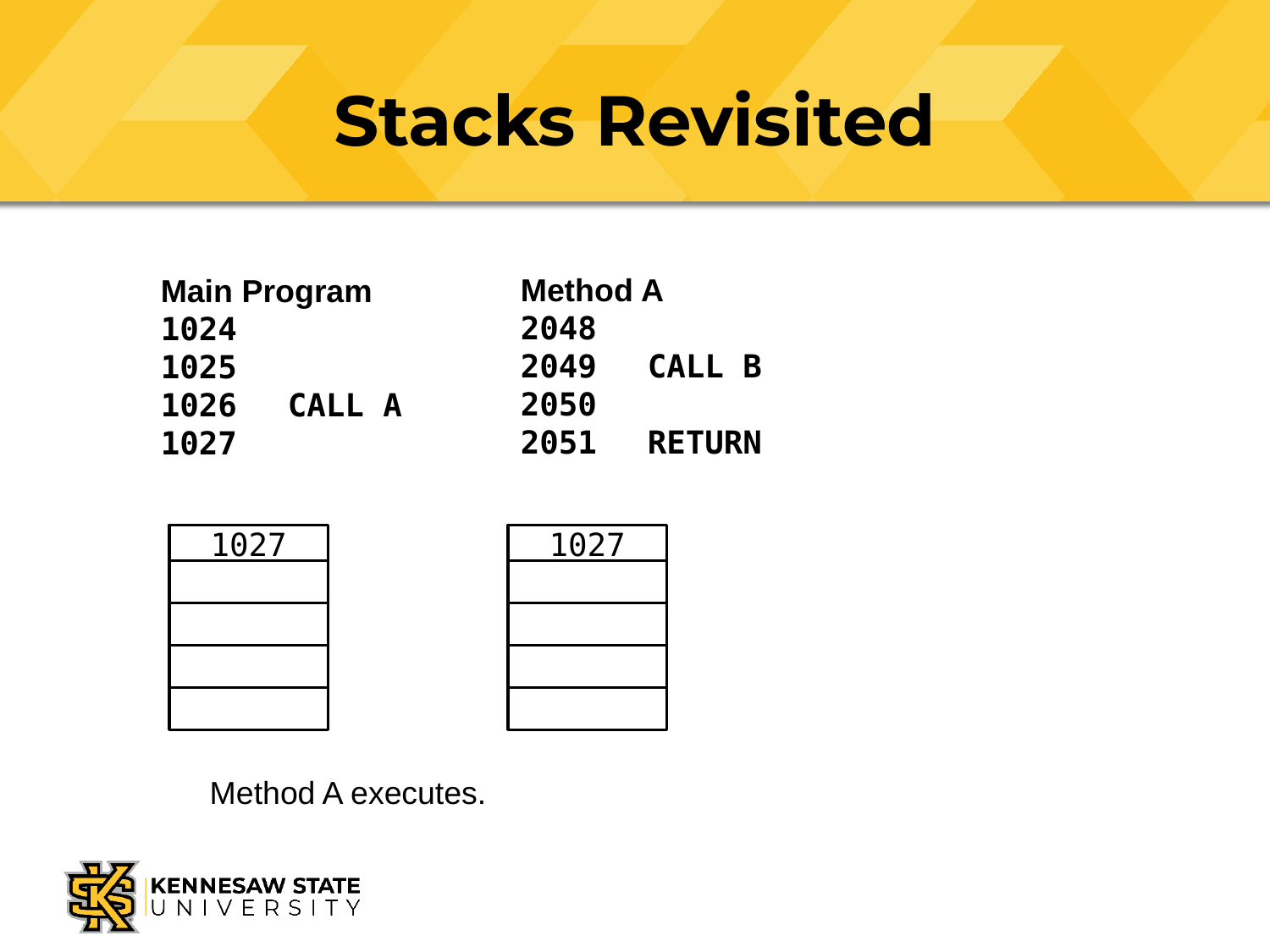

# Stacks Revisited
Method A
2048
2049	CALL B
2050
2051	RETURN
Main Program
1024
1025
1026	CALL A
1027
1027

1027

Method A executes.